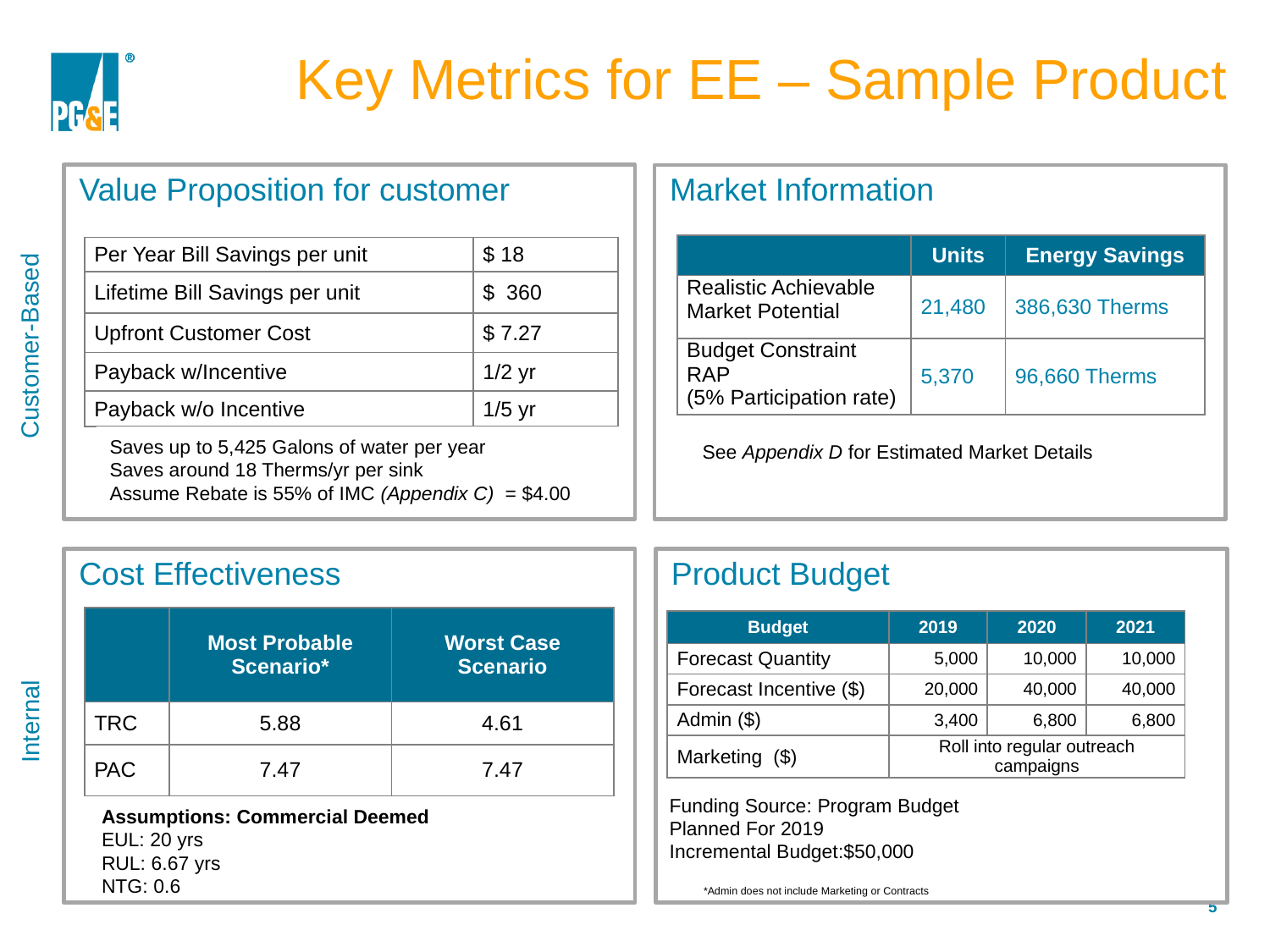

# Key Metrics for EE – Sample Product
 Value Proposition for customer

 Market Information

Customer-Based
|  | Units | Energy Savings |
| --- | --- | --- |
| Realistic Achievable Market Potential | 21,480 | 386,630 Therms |
| Budget Constraint RAP (5% Participation rate) | 5,370 | 96,660 Therms |
| Per Year Bill Savings per unit | $ 18 |
| --- | --- |
| Lifetime Bill Savings per unit | $ 360 |
| Upfront Customer Cost | $ 7.27 |
| Payback w/Incentive | 1/2 yr |
| Payback w/o Incentive | 1/5 yr |
Saves up to 5,425 Galons of water per year
Saves around 18 Therms/yr per sink
Assume Rebate is 55% of IMC (Appendix C)  = $4.00
See Appendix D for Estimated Market Details
 Cost Effectiveness

 Product Budget
|  | Most Probable Scenario\* | Worst Case Scenario |
| --- | --- | --- |
| TRC | 5.88 | 4.61 |
| PAC | 7.47 | 7.47 |
| Budget | 2019 | 2020 | 2021 |
| --- | --- | --- | --- |
| Forecast Quantity | 5,000 | 10,000 | 10,000 |
| Forecast Incentive ($) | 20,000 | 40,000 | 40,000 |
| Admin ($) | 3,400 | 6,800 | 6,800 |
| Marketing ($) | Roll into regular outreach campaigns |  |  |
Internal
Funding Source: Program Budget
Planned For 2019
Incremental Budget:$50,000
Assumptions: Commercial Deemed
EUL: 20 yrs
RUL: 6.67 yrs
NTG: 0.6
*Admin does not include Marketing or Contracts